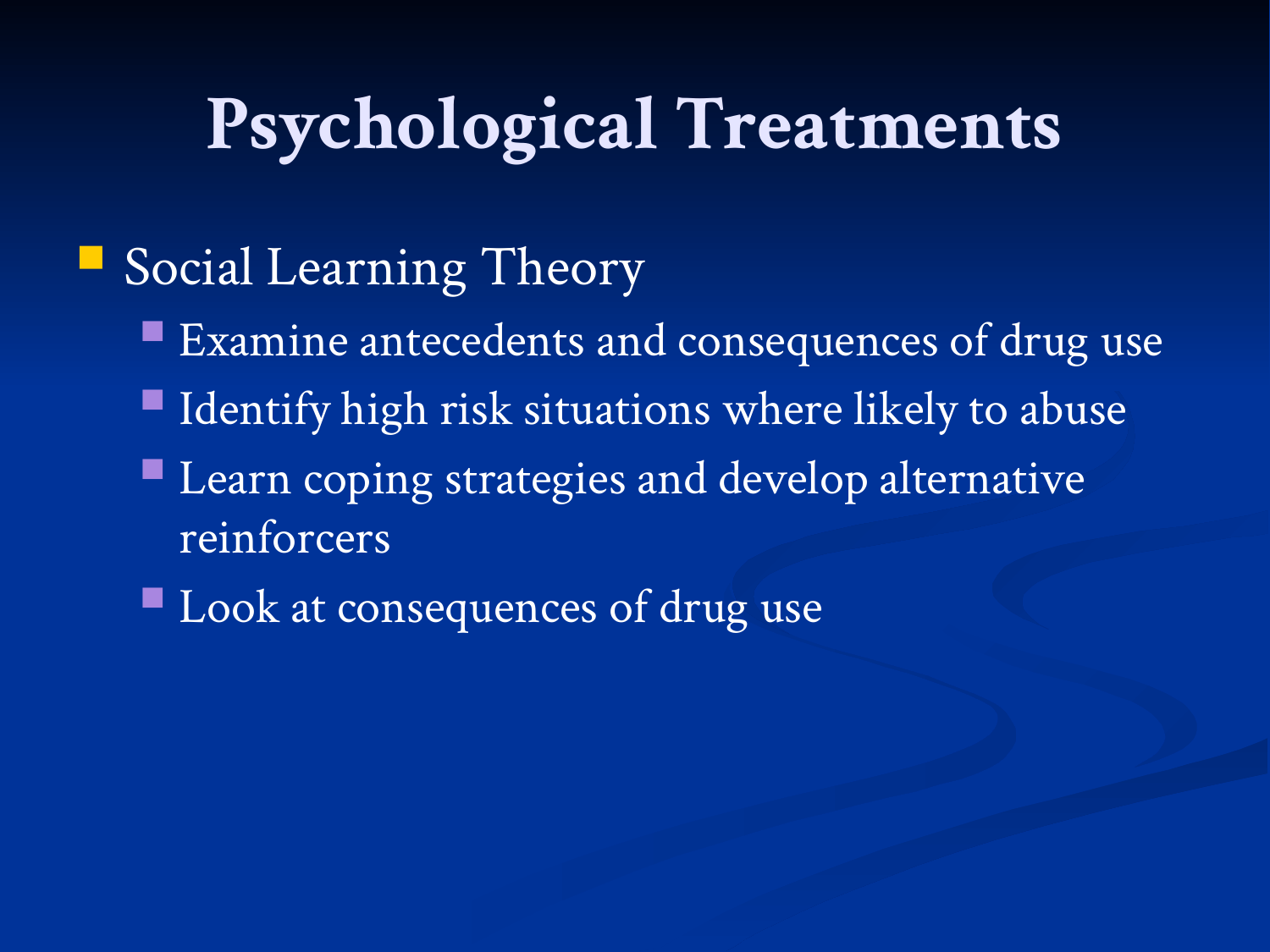

# Psychological Treatments
Social Learning Theory
Examine antecedents and consequences of drug use
Identify high risk situations where likely to abuse
Learn coping strategies and develop alternative reinforcers
Look at consequences of drug use